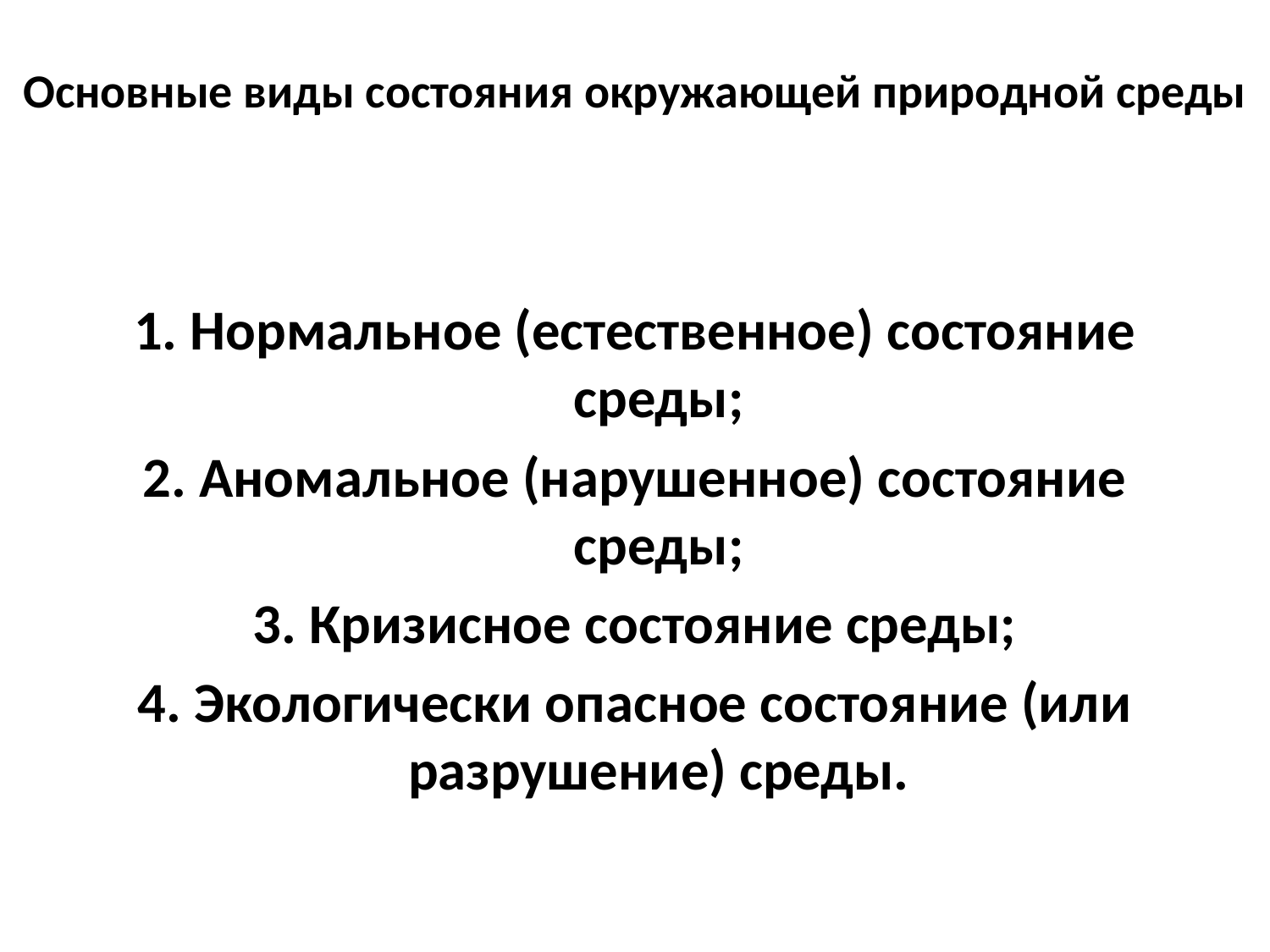

# Основные виды состояния окружающей природной среды
1. Нормальное (естественное) состояние среды;
2. Аномальное (нарушенное) состояние среды;
3. Кризисное состояние среды;
4. Экологически опасное состояние (или разрушение) среды.